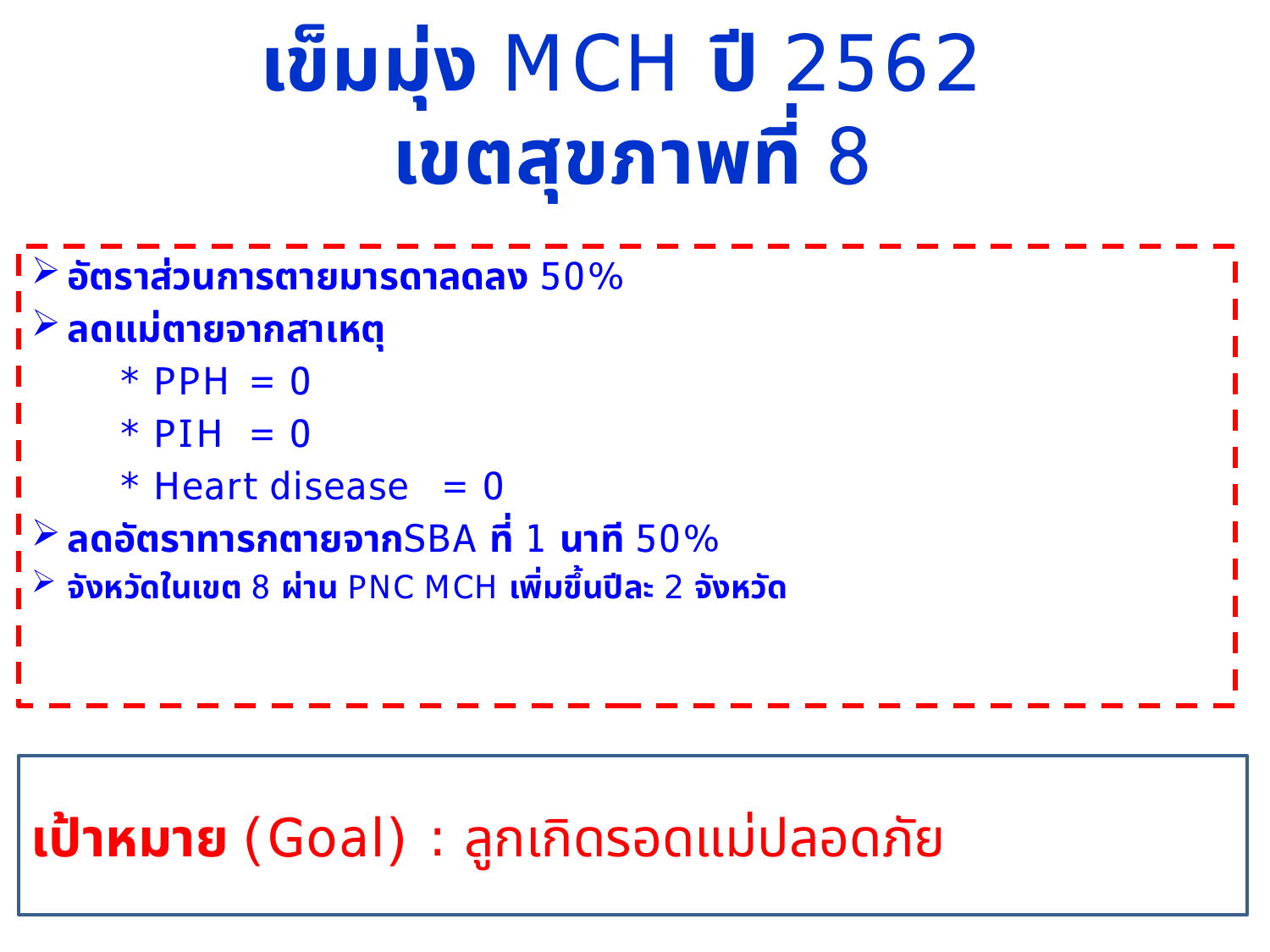

# เข็มมุ่ง MCH ปี 2562 เขตสุขภาพที่ 8
อัตราส่วนการตายมารดาลดลง 50%
ลดแม่ตายจากสาเหตุ
        * PPH 			= 0
        * PIH 			= 0
        * Heart disease 	= 0
ลดอัตราทารกตายจากSBA ที่ 1 นาที 50%
จังหวัดในเขต 8 ผ่าน PNC MCH เพิ่มขึ้นปีละ 2 จังหวัด

เป้าหมาย (Goal) : ลูกเกิดรอดแม่ปลอดภัย